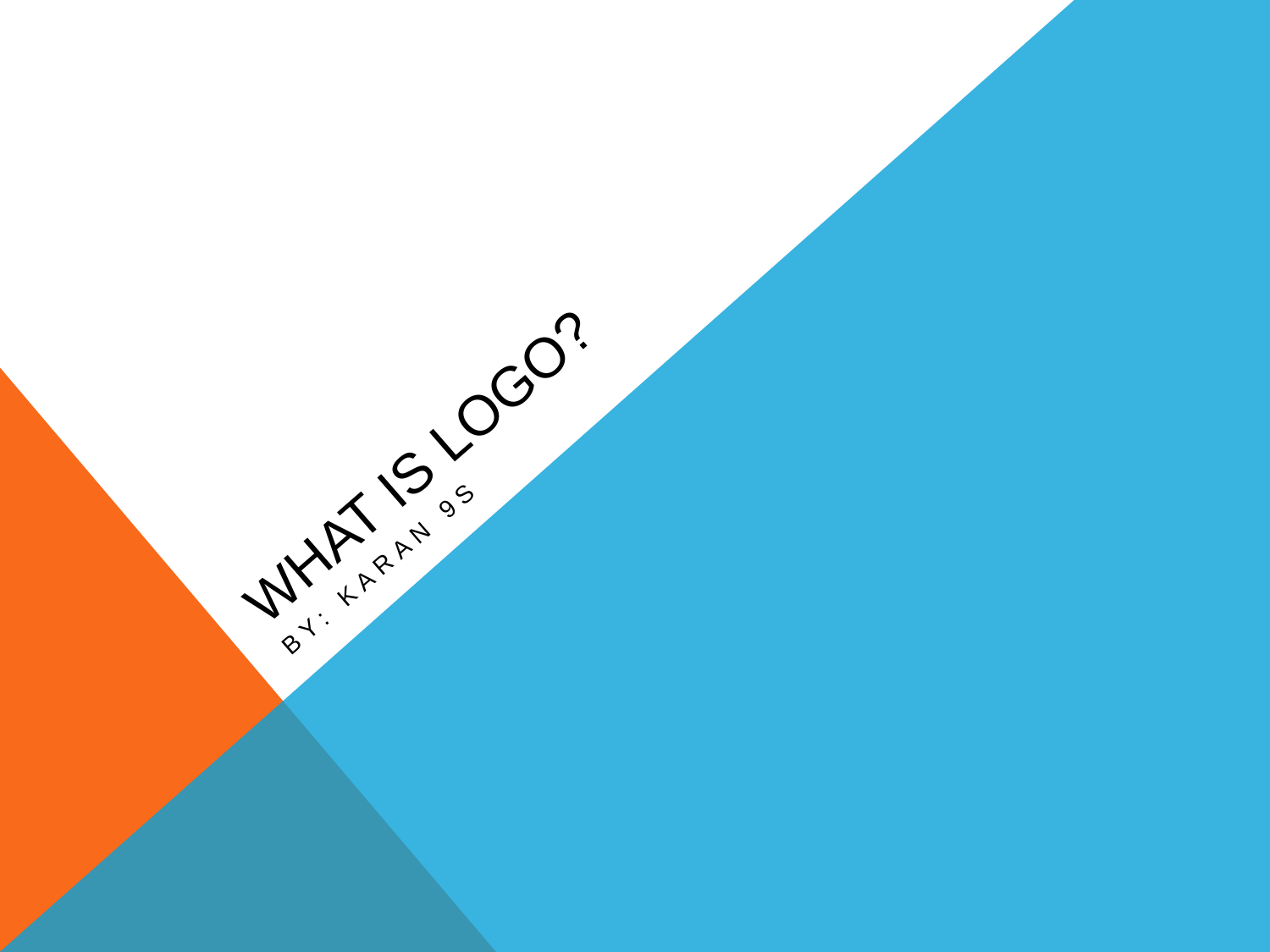

# What is logo?
By: Karan 9s